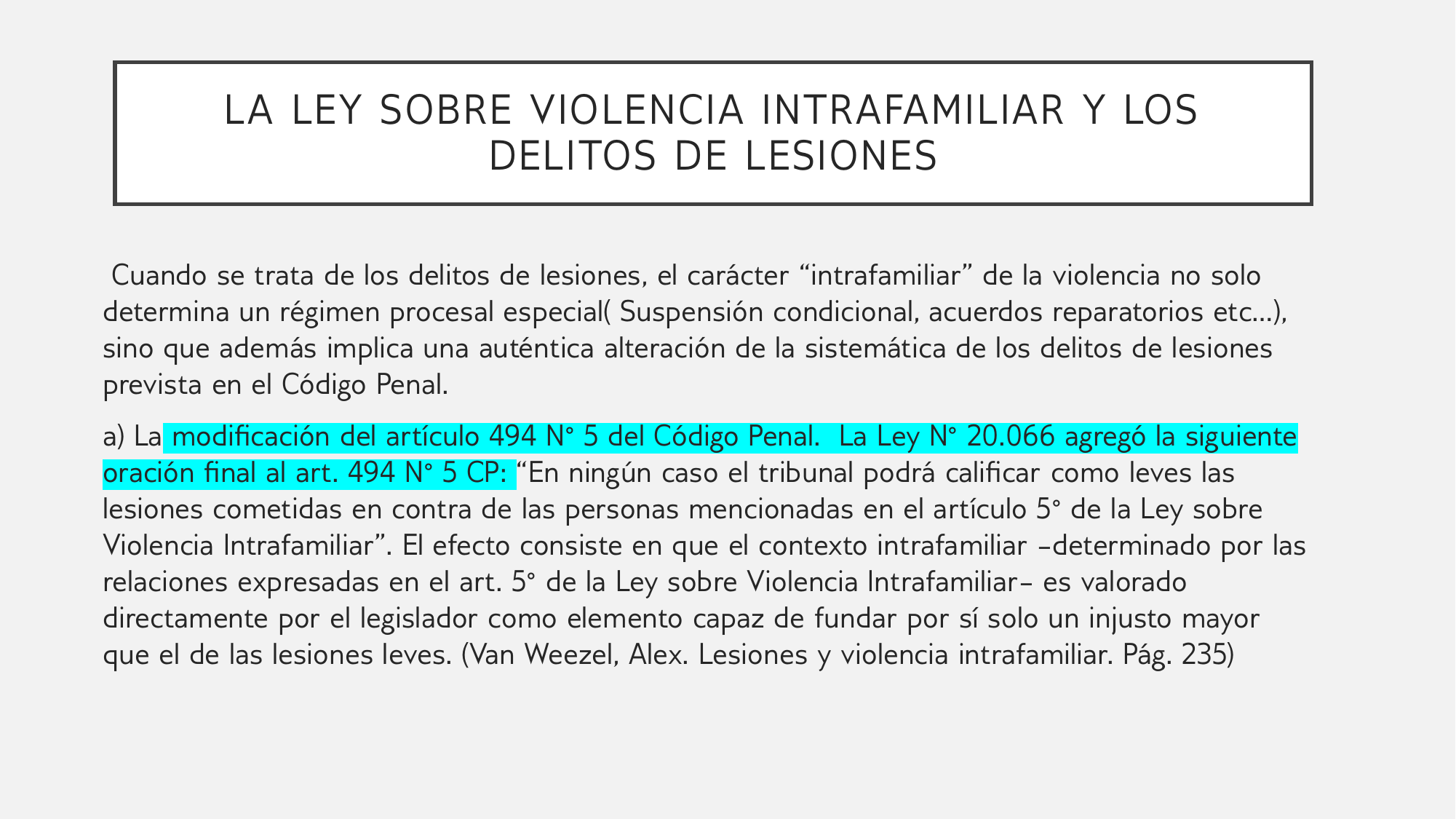

# LA LEY SOBRE VIOLENCIA INTRAFAMILIAR Y LOS DELITOS DE LESIONES
 Cuando se trata de los delitos de lesiones, el carácter “intrafamiliar” de la violencia no solo determina un régimen procesal especial( Suspensión condicional, acuerdos reparatorios etc…), sino que además implica una auténtica alteración de la sistemática de los delitos de lesiones prevista en el Código Penal.
a) La modificación del artículo 494 N° 5 del Código Penal.  La Ley N° 20.066 agregó la siguiente oración final al art. 494 N° 5 CP: “En ningún caso el tribunal podrá calificar como leves las lesiones cometidas en contra de las personas mencionadas en el artículo 5° de la Ley sobre Violencia Intrafamiliar”. El efecto consiste en que el contexto intrafamiliar –determinado por las relaciones expresadas en el art. 5° de la Ley sobre Violencia Intrafamiliar– es valorado directamente por el legislador como elemento capaz de fundar por sí solo un injusto mayor que el de las lesiones leves. (Van Weezel, Alex. Lesiones y violencia intrafamiliar. Pág. 235)